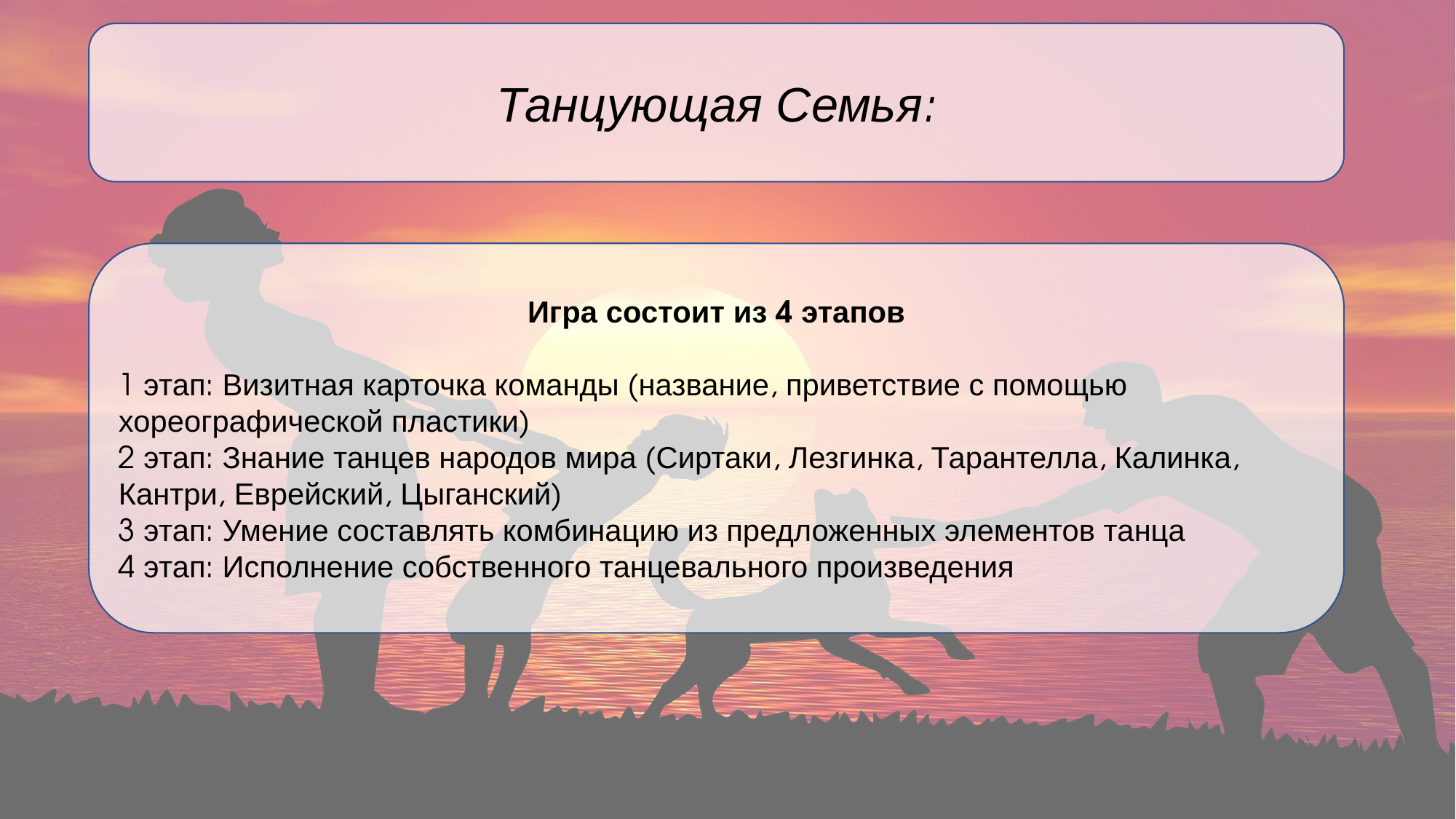

Танцующая Семья:
Игра состоит из 4 этапов

1 этап: Визитная карточка команды (название, приветствие с помощью хореографической пластики)
2 этап: Знание танцев народов мира (Сиртаки, Лезгинка, Тарантелла, Калинка, Кантри, Еврейский, Цыганский)
3 этап: Умение составлять комбинацию из предложенных элементов танца
4 этап: Исполнение собственного танцевального произведения